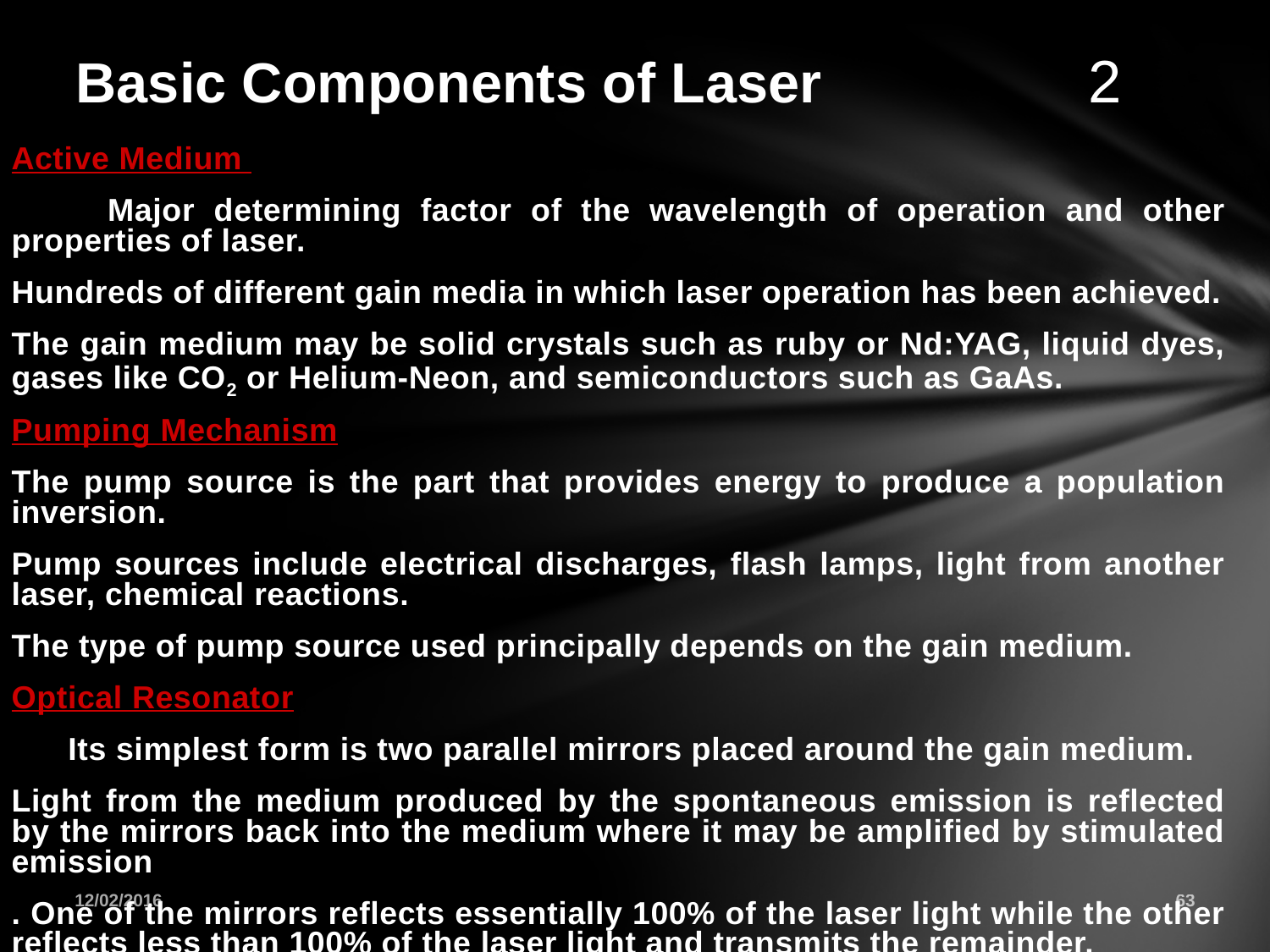

# Basic Components of Laser                2
Active Medium
     Major determining factor of the wavelength of operation and other properties of laser.
Hundreds of different gain media in which laser operation has been achieved.
The gain medium may be solid crystals such as ruby or Nd:YAG, liquid dyes, gases like CO2 or Helium-Neon, and semiconductors such as GaAs.
Pumping Mechanism
The pump source is the part that provides energy to produce a population inversion.
Pump sources include electrical discharges, flash lamps, light from another laser, chemical reactions.
The type of pump source used principally depends on the gain medium.
Optical Resonator
      Its simplest form is two parallel mirrors placed around the gain medium.
Light from the medium produced by the spontaneous emission is reflected by the mirrors back into the medium where it may be amplified by stimulated emission
. One of the mirrors reflects essentially 100% of the laser light while the other reflects less than 100% of the laser light and transmits the remainder.

12/02/2016
63